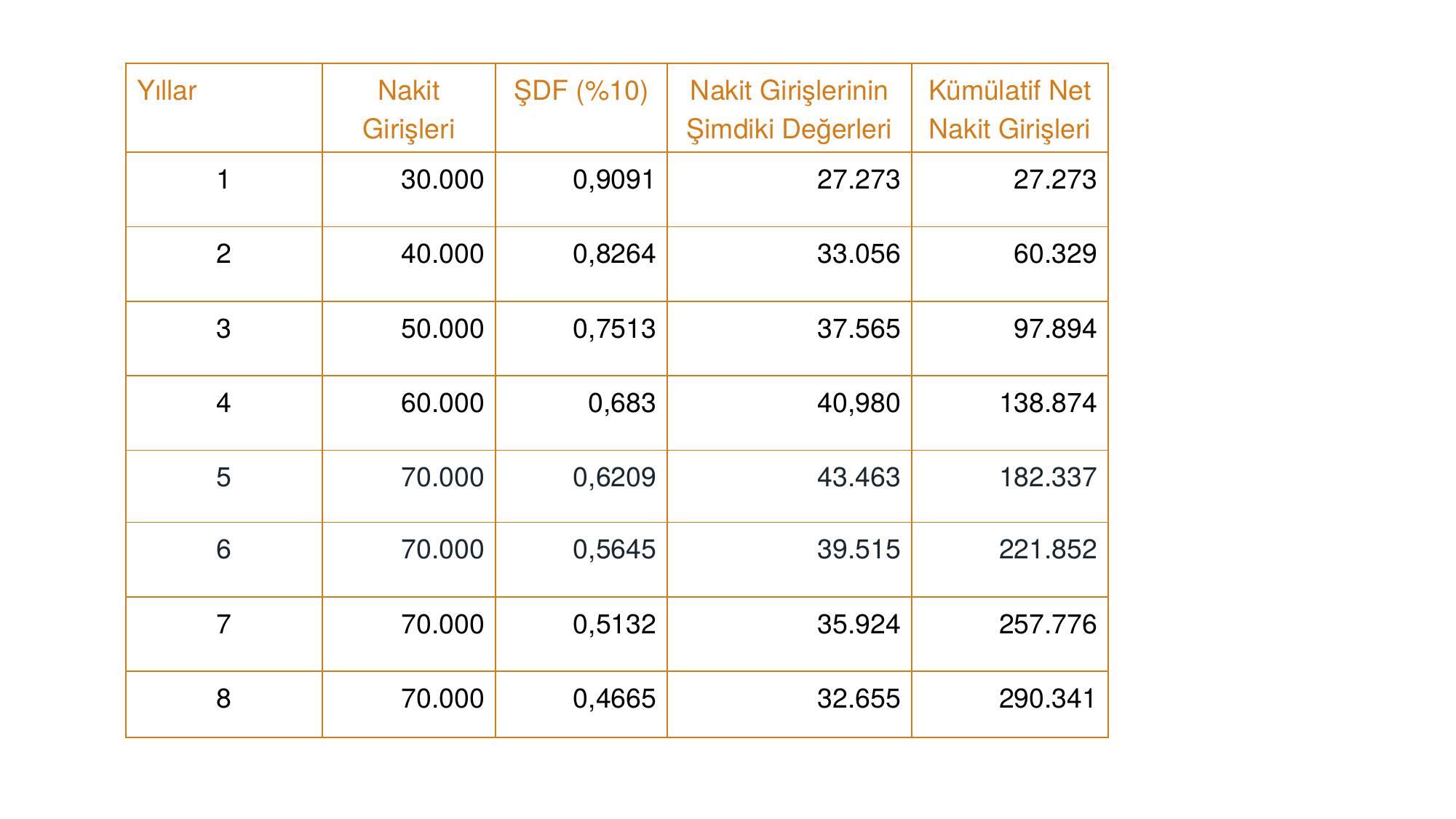

| Yıllar | Nakit Girişleri | ŞDF (%10) | Nakit Girişlerinin Şimdiki Değerleri | Kümülatif Net Nakit Girişleri |
| --- | --- | --- | --- | --- |
| 1 | 30.000 | 0,9091 | 27.273 | 27.273 |
| 2 | 40.000 | 0,8264 | 33.056 | 60.329 |
| 3 | 50.000 | 0,7513 | 37.565 | 97.894 |
| 4 | 60.000 | 0,683 | 40,980 | 138.874 |
| 5 | 70.000 | 0,6209 | 43.463 | 182.337 |
| 6 | 70.000 | 0,5645 | 39.515 | 221.852 |
| 7 | 70.000 | 0,5132 | 35.924 | 257.776 |
| 8 | 70.000 | 0,4665 | 32.655 | 290.341 |